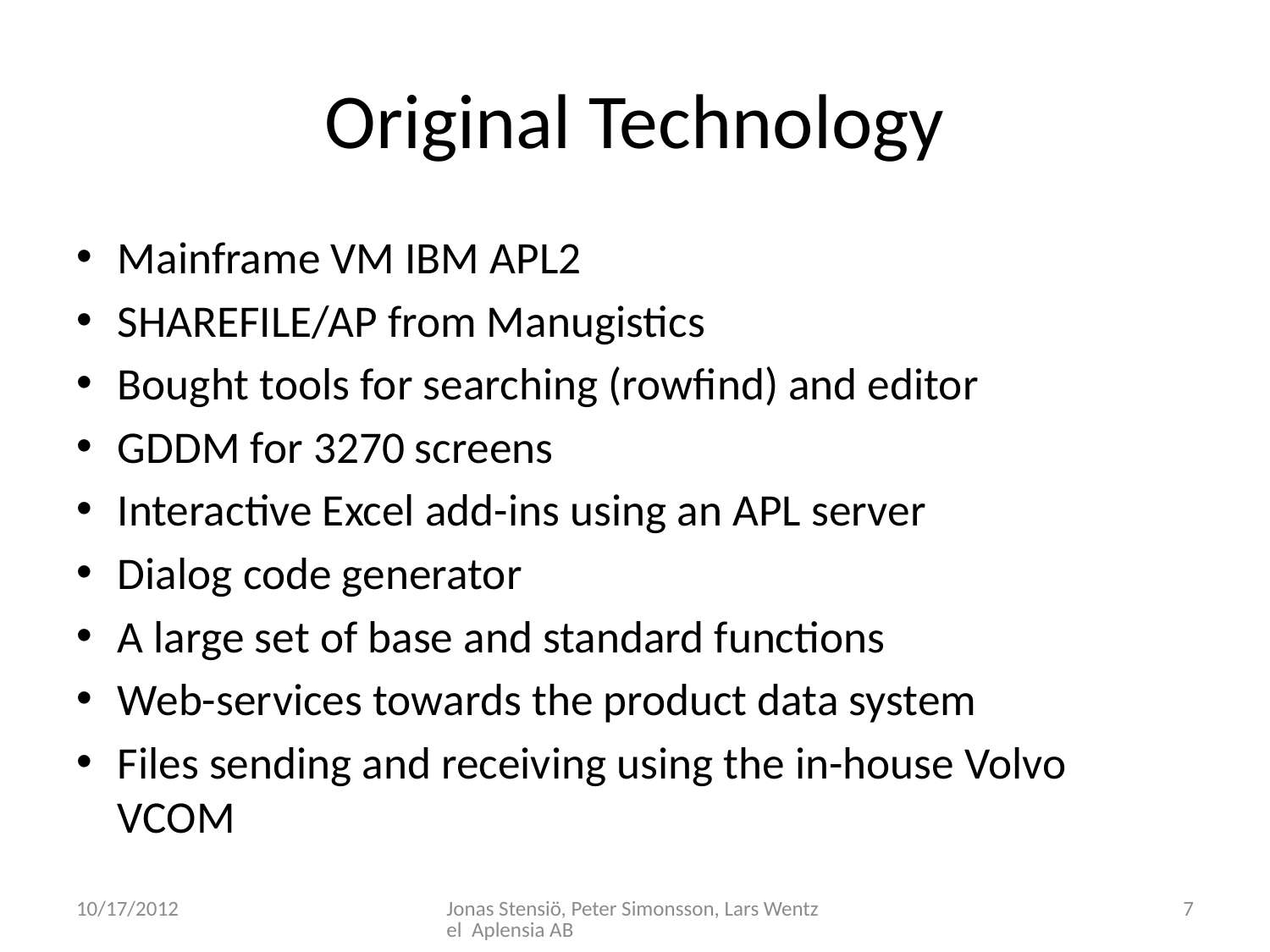

# Original Technology
Mainframe VM IBM APL2
SHAREFILE/AP from Manugistics
Bought tools for searching (rowfind) and editor
GDDM for 3270 screens
Interactive Excel add-ins using an APL server
Dialog code generator
A large set of base and standard functions
Web-services towards the product data system
Files sending and receiving using the in-house Volvo VCOM
10/17/2012
Jonas Stensiö, Peter Simonsson, Lars Wentzel  Aplensia AB
7